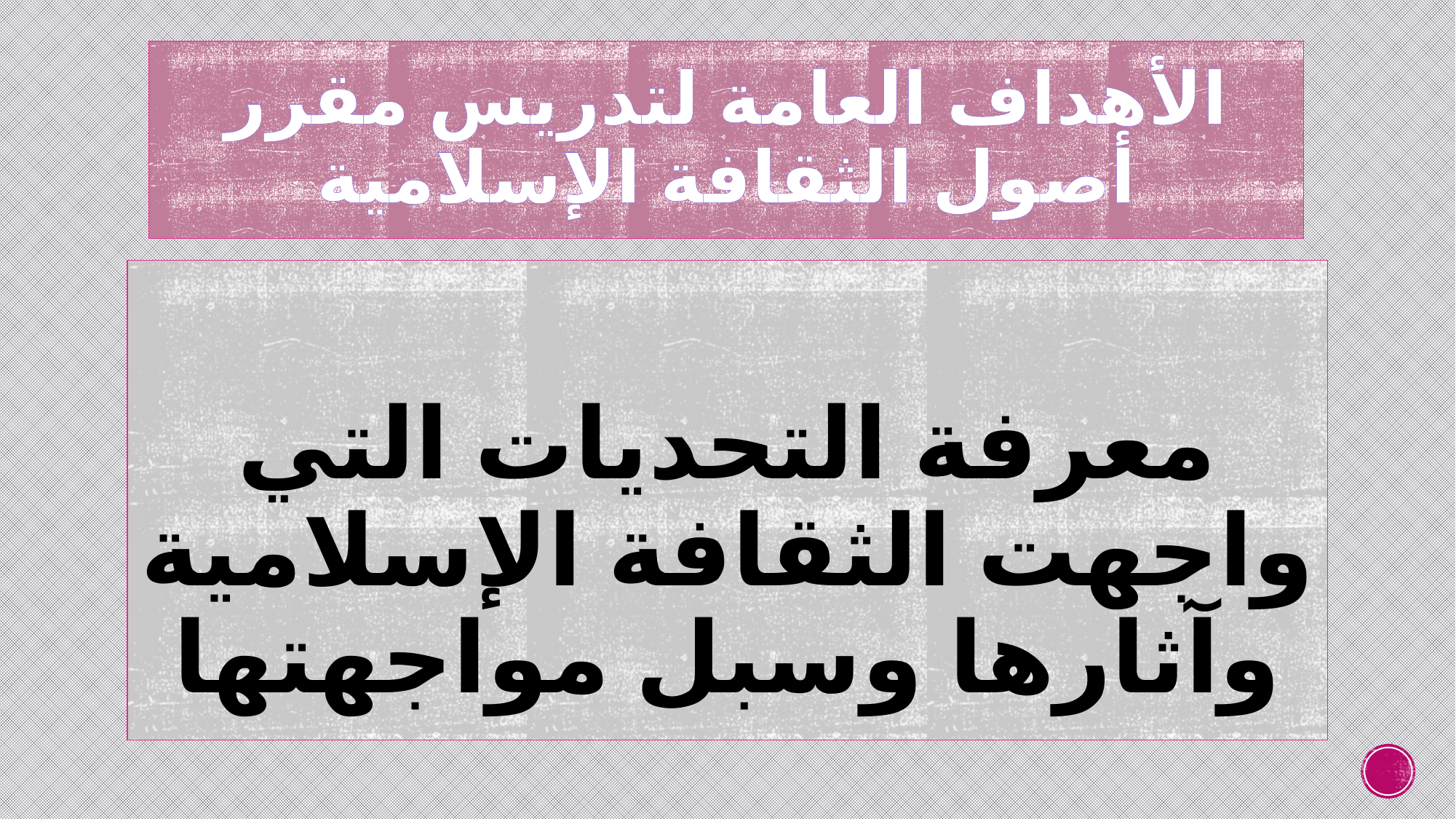

# الأهداف العامة لتدريس مقرر أصول الثقافة الإسلامية

معرفة التحديات التي واجهت الثقافة الإسلامية وآثارها وسبل مواجهتها